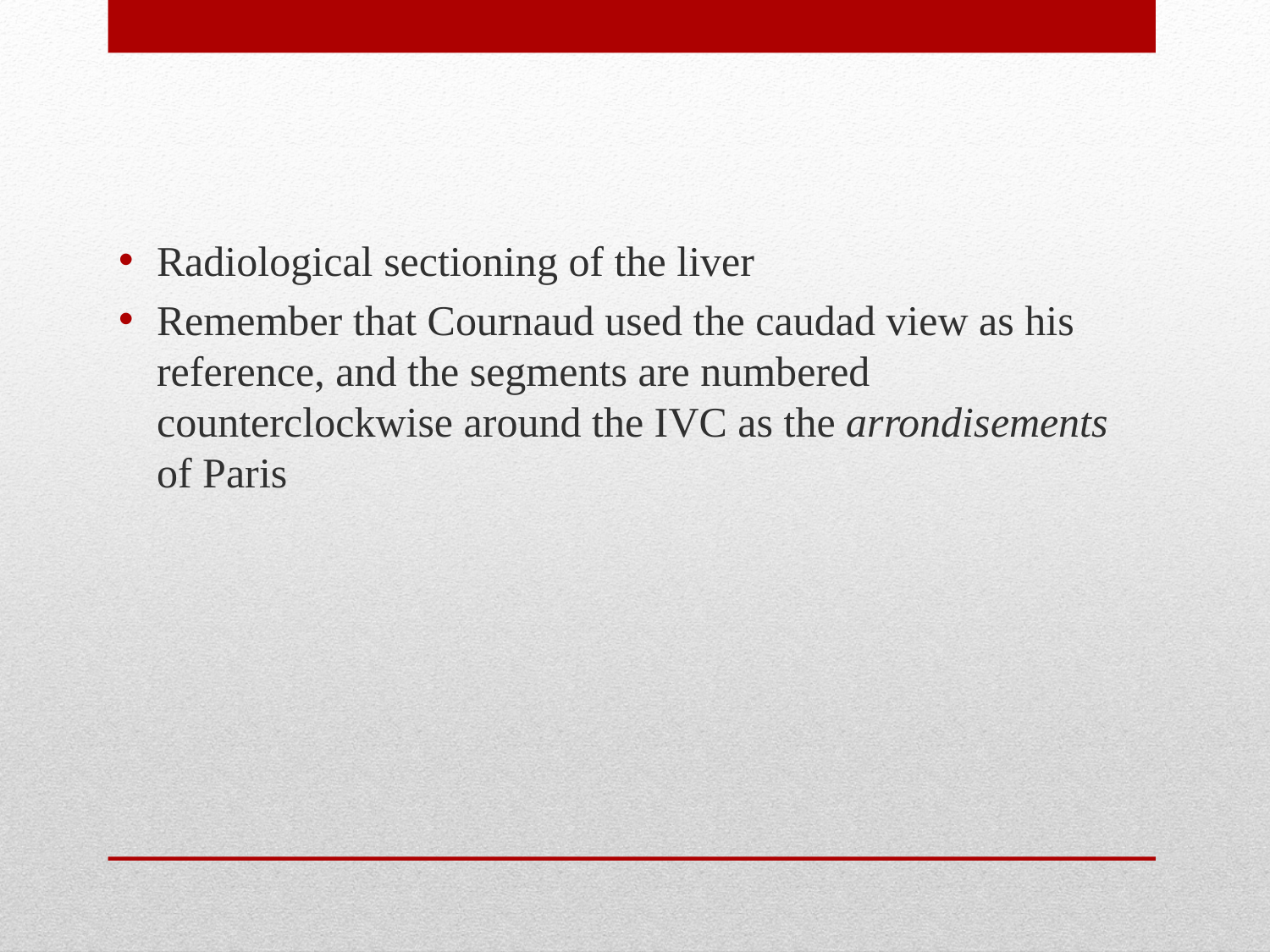

Radiological sectioning of the liver
Remember that Cournaud used the caudad view as his reference, and the segments are numbered counterclockwise around the IVC as the arrondisements of Paris
#